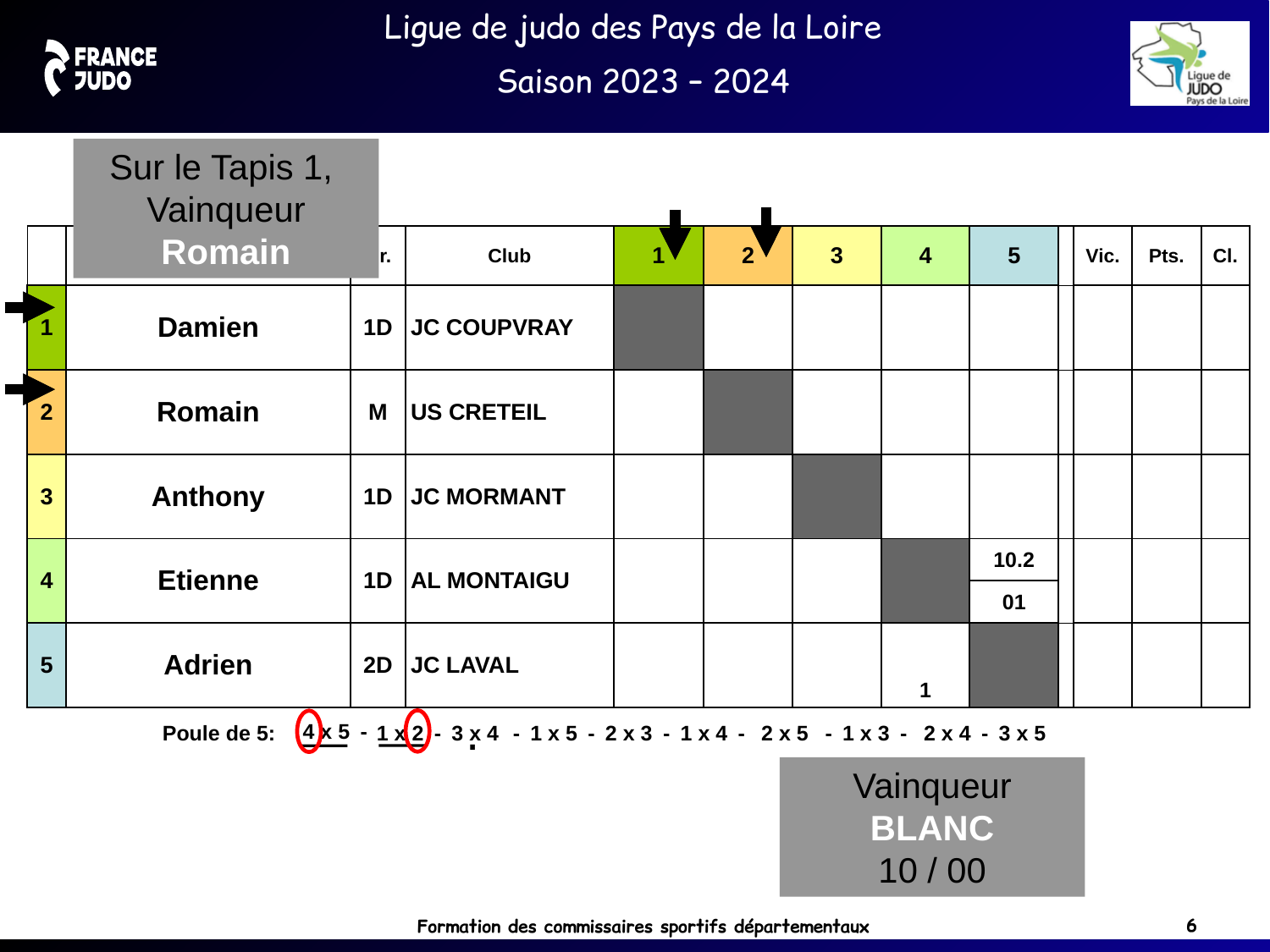

Sur le Tapis 1,
Vainqueur Romain

.

Vainqueur BLANC
10 / 00